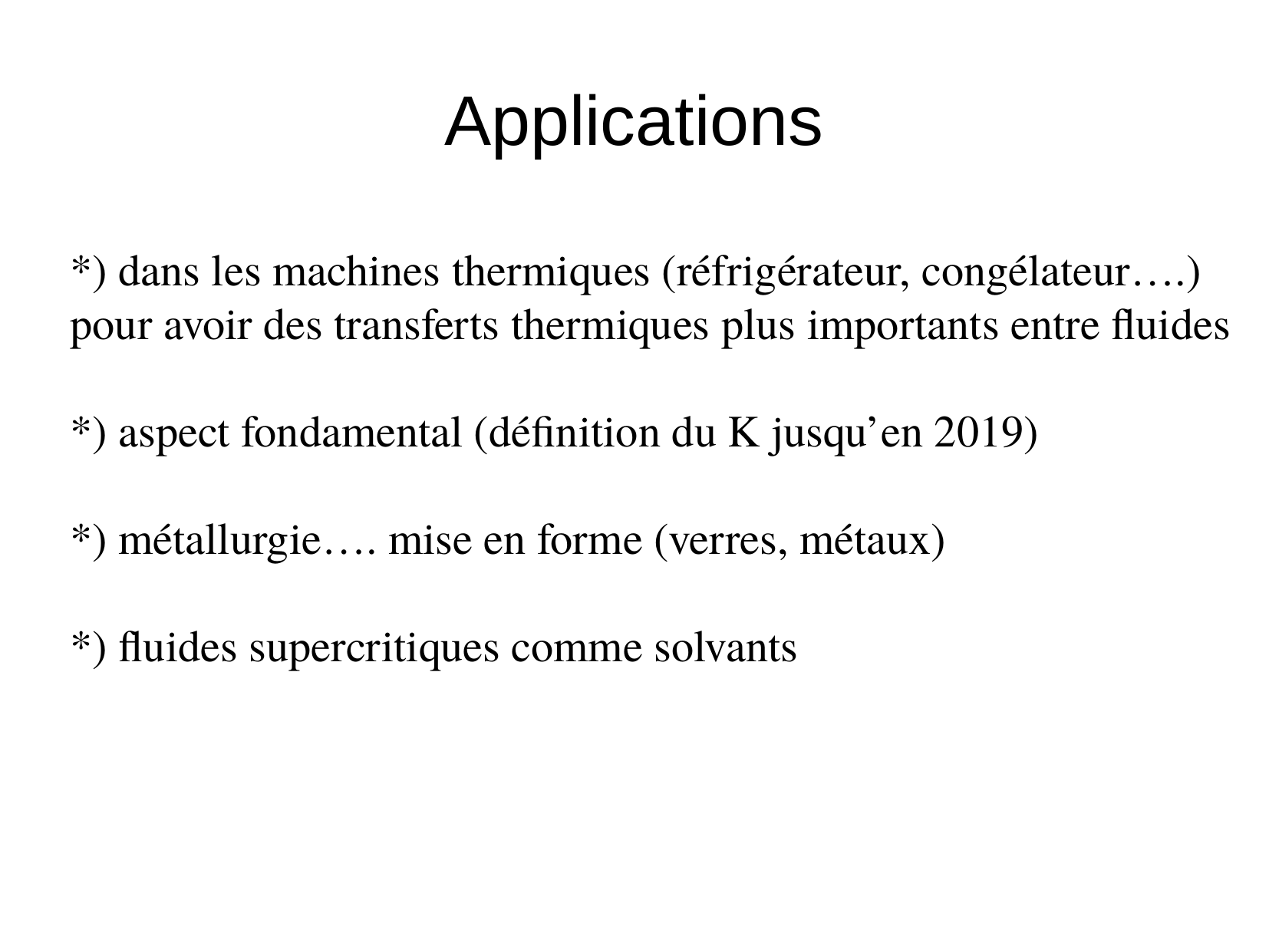

# Applications
*) dans les machines thermiques (réfrigérateur, congélateur….)
pour avoir des transferts thermiques plus importants entre fluides

*) aspect fondamental (définition du K jusqu’en 2019)

*) métallurgie…. mise en forme (verres, métaux)

*) fluides supercritiques comme solvants